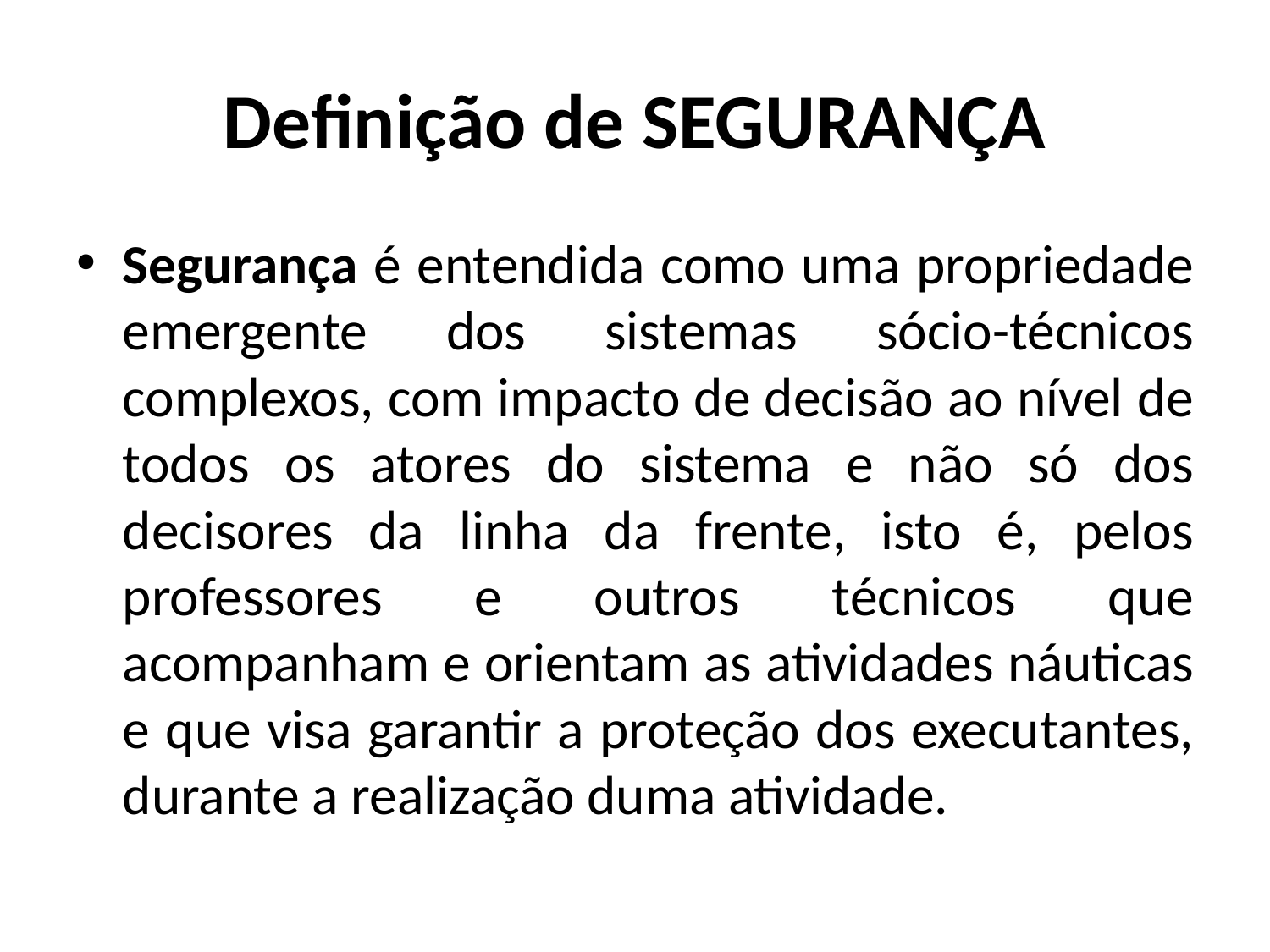

# Definição de SEGURANÇA
Segurança é entendida como uma propriedade emergente dos sistemas sócio-técnicos complexos, com impacto de decisão ao nível de todos os atores do sistema e não só dos decisores da linha da frente, isto é, pelos professores e outros técnicos que acompanham e orientam as atividades náuticas e que visa garantir a proteção dos executantes, durante a realização duma atividade.